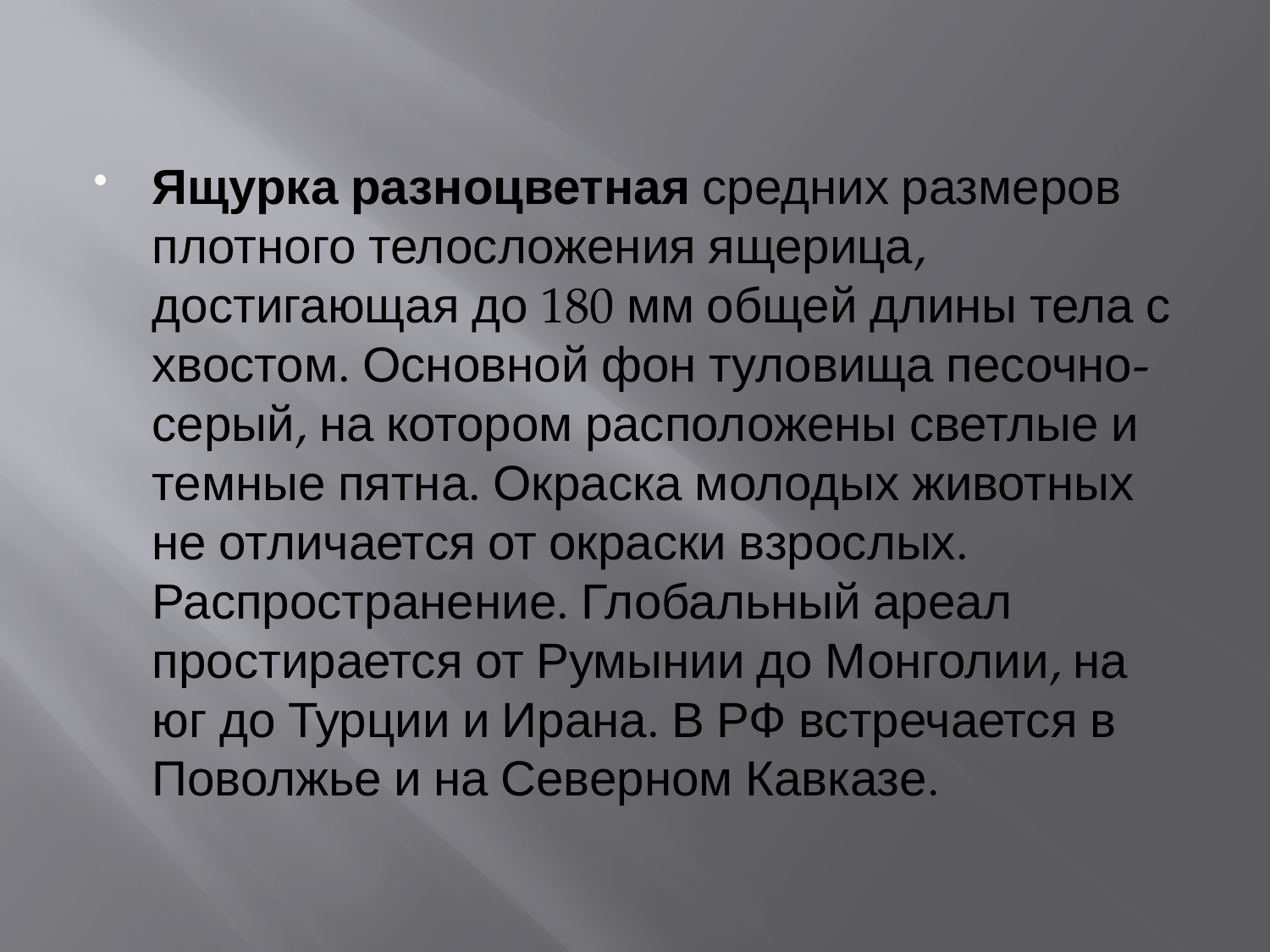

#

Ящурка разноцветная средних размеров плотного телосложения ящерица, достигающая до 180 мм общей длины тела с хвостом. Основной фон туловища песочно-серый, на котором расположены светлые и темные пятна. Окраска молодых животных не отличается от окраски взрослых. Распространение. Глобальный ареал простирается от Румынии до Монголии, на юг до Турции и Ирана. В РФ встречается в Поволжье и на Северном Кавказе.